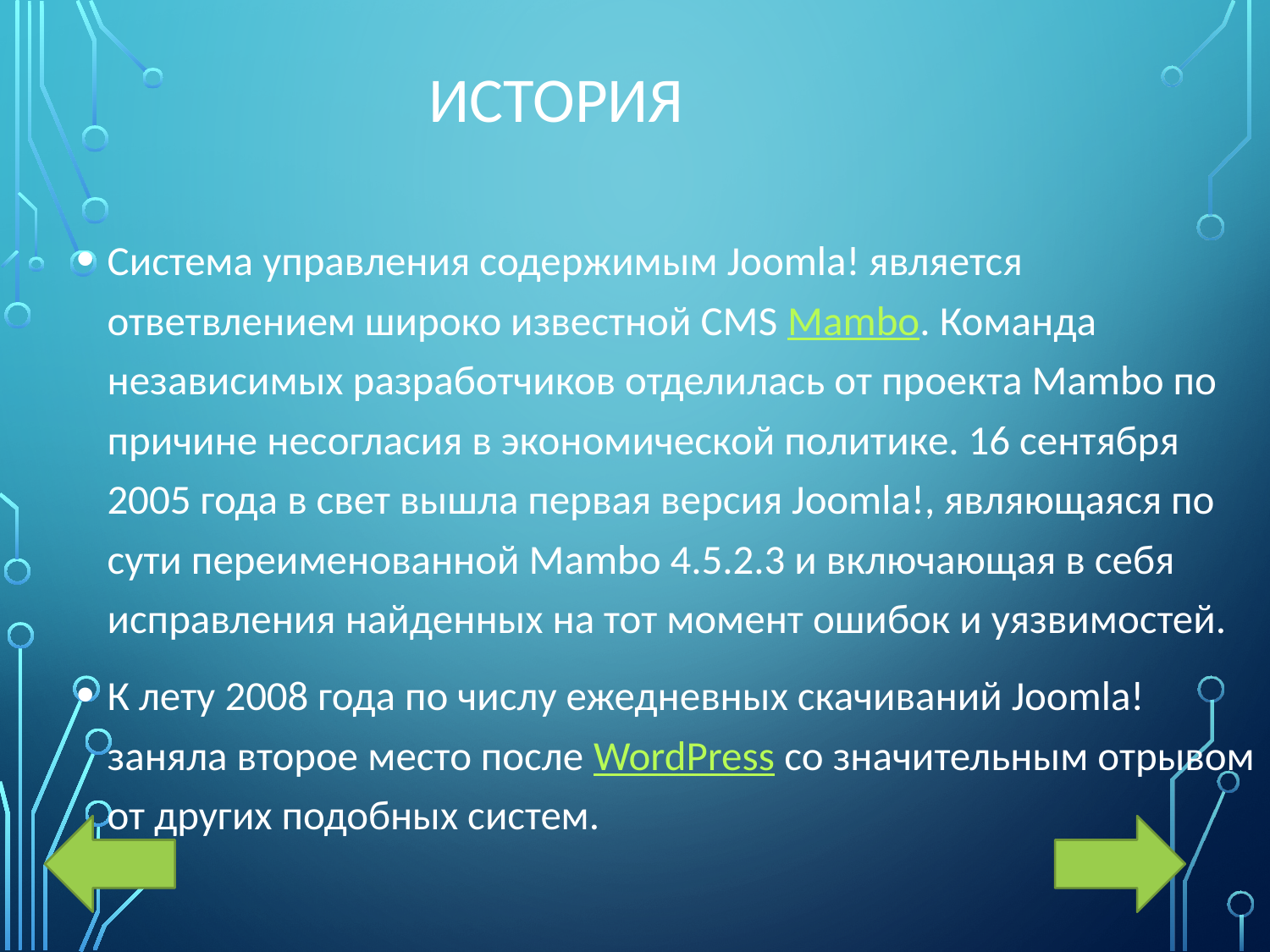

# История
Система управления содержимым Joomla! является ответвлением широко известной CMS Mambo. Команда независимых разработчиков отделилась от проекта Mambo по причине несогласия в экономической политике. 16 сентября 2005 года в свет вышла первая версия Joomla!, являющаяся по сути переименованной Mambo 4.5.2.3 и включающая в себя исправления найденных на тот момент ошибок и уязвимостей.
К лету 2008 года по числу ежедневных скачиваний Joomla! заняла второе место после WordPress со значительным отрывом от других подобных систем.